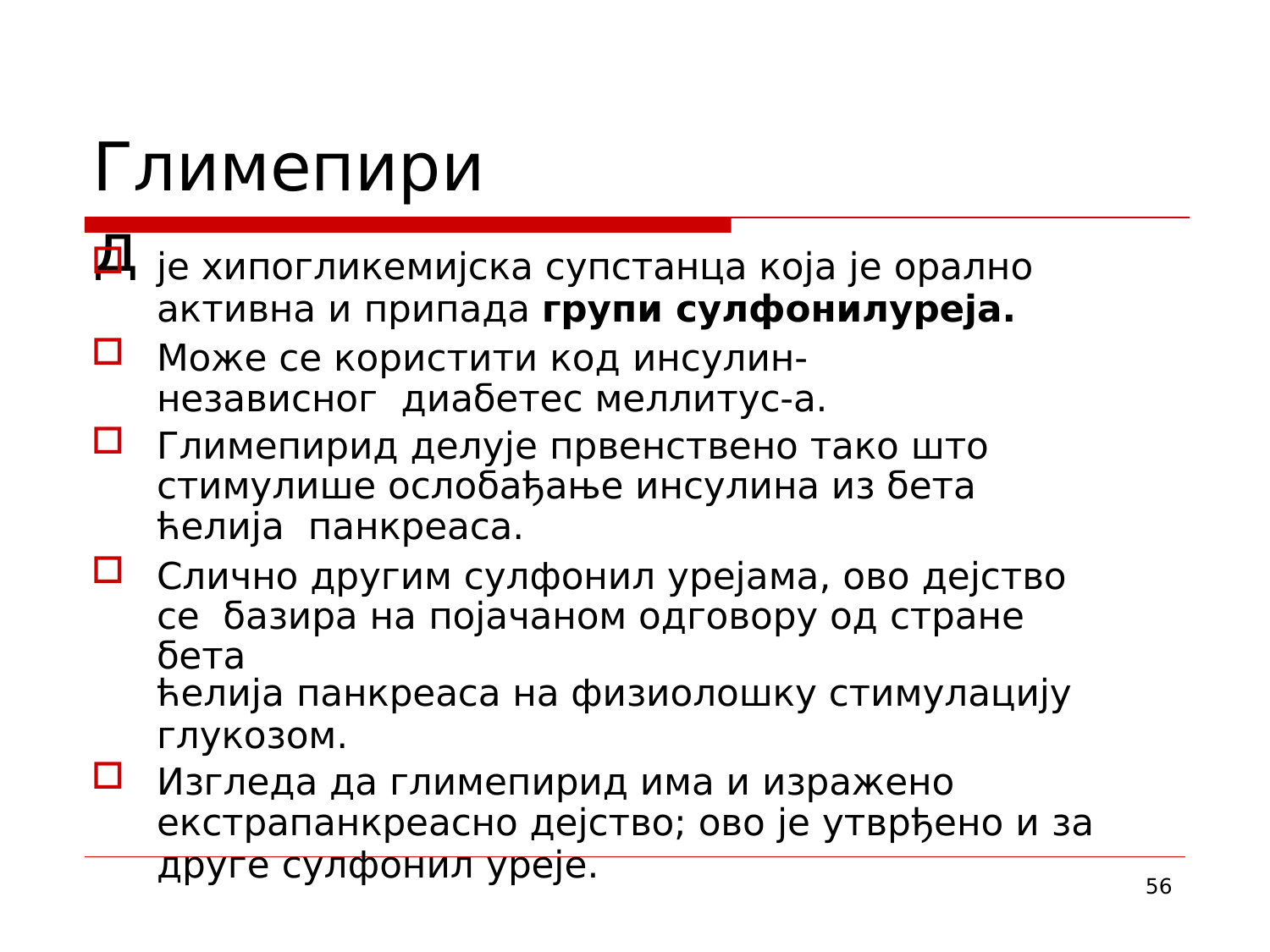

# Глимепирид
је хипогликемијска супстанца која је орално
активна и припада групи сулфонилуреја.
Може се користити код инсулин-независног  диабетес меллитус-а.
Глимепирид делује првенствено тако што  стимулише ослобађање инсулина из бета ћелија  панкреаса.
Слично другим сулфонил урејама, ово дејство се  базира на појачаном одговору од стране бета
ћелија панкреаса на физиолошку стимулацију
глукозом.
Изгледа да глимепирид има и изражено
екстрапанкреасно дејство; ово је утврђено и за
друге сулфонил уреје.

56